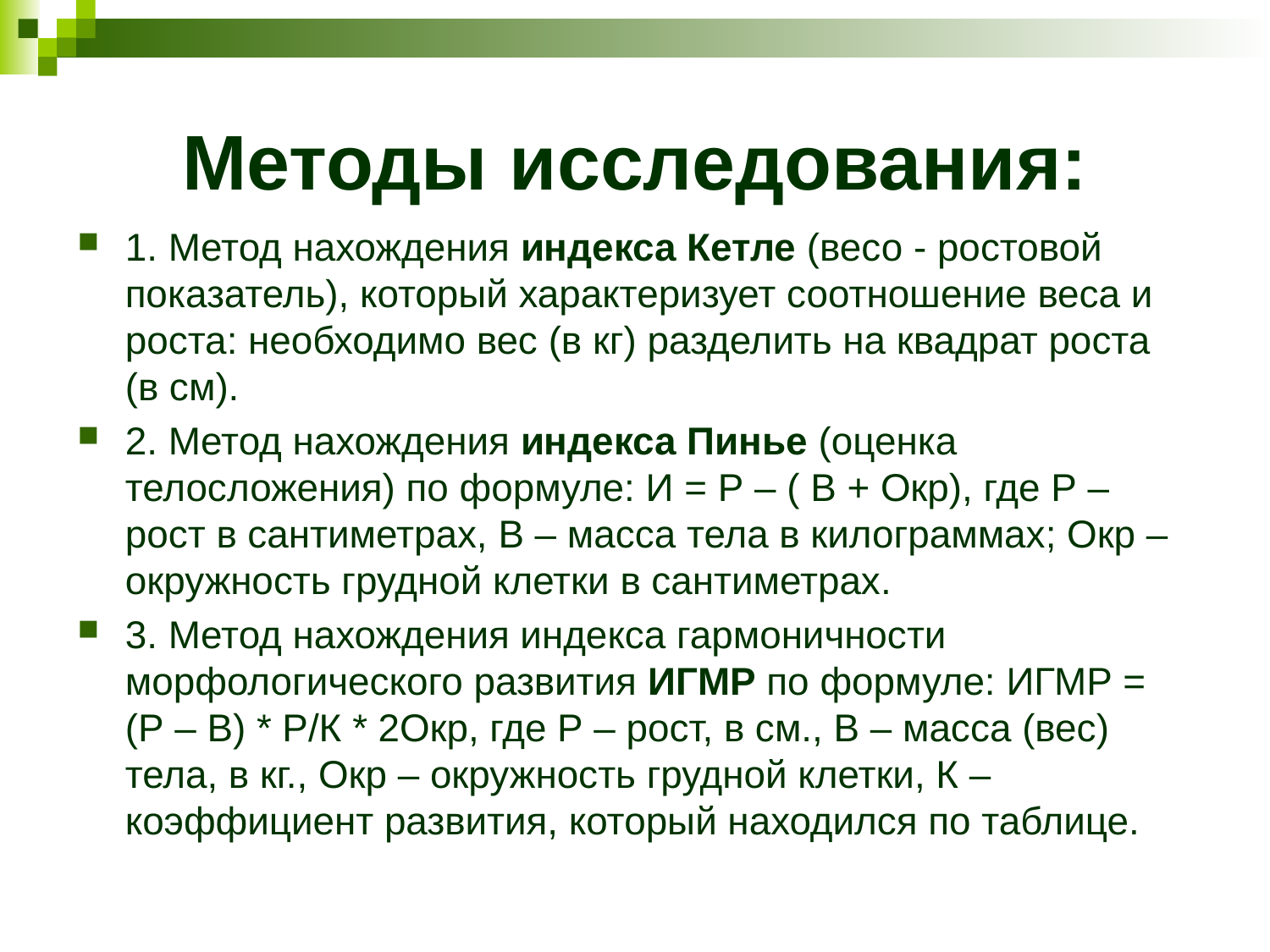

# Методы исследования:
1. Метод нахождения индекса Кетле (весо - ростовой показатель), который характеризует соотношение веса и роста: необходимо вес (в кг) разделить на квадрат роста (в см).
2. Метод нахождения индекса Пинье (оценка телосложения) по формуле: И = Р – ( В + Окр), где Р – рост в сантиметрах, В – масса тела в килограммах; Окр – окружность грудной клетки в сантиметрах.
3. Метод нахождения индекса гармоничности морфологического развития ИГМР по формуле: ИГМР = (Р – В) * Р/К * 2Окр, где Р – рост, в см., В – масса (вес) тела, в кг., Окр – окружность грудной клетки, К – коэффициент развития, который находился по таблице.